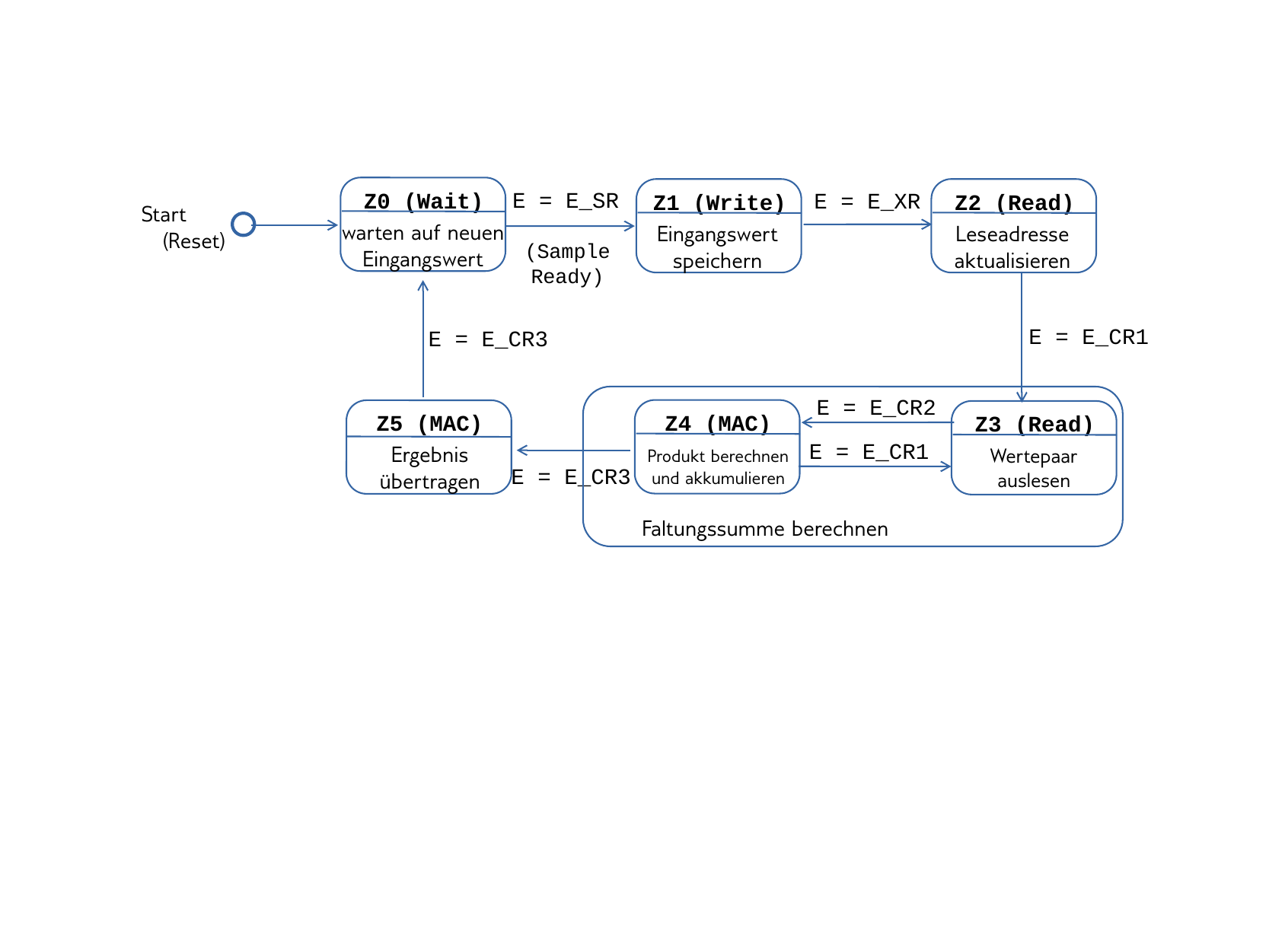

Start          (Reset)
E = E_SR
E = E_XR

Z0 (Wait)
Z1 (Write)
Z2 (Read)
warten auf neuen Eingangswert
Eingangswert speichern
Leseadresse aktualisieren

(Sample Ready)

E = E_CR1
E = E_CR3
E = E_CR2

Z4 (MAC)
Z5 (MAC)
Z3 (Read)
E = E_CR1

Produkt berechnen und akkumulieren
Ergebnis übertragen

Wertepaar auslesen
E = E_CR3

Faltungssumme berechnen